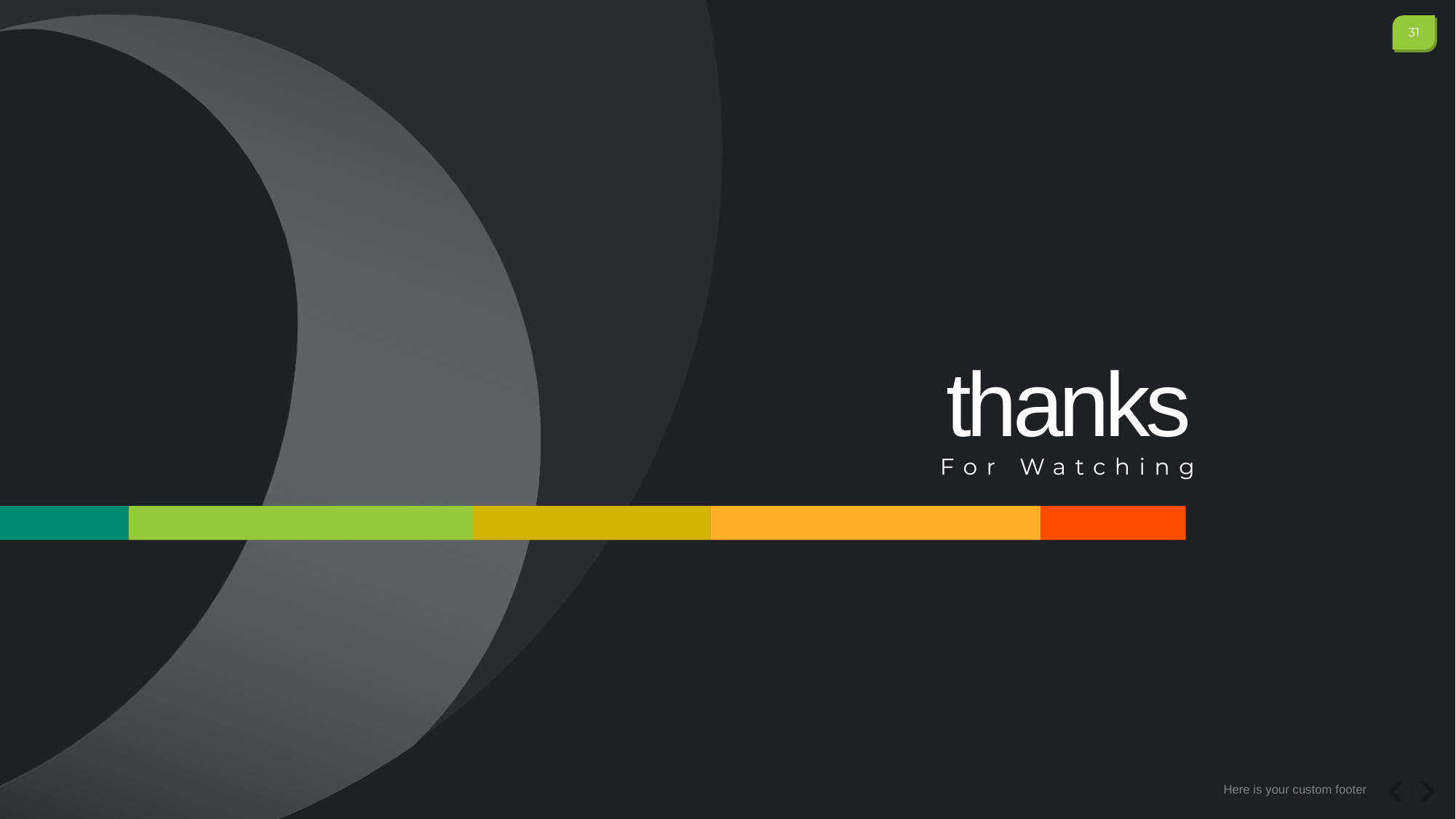

thanks
For Watching

Here is your custom footer